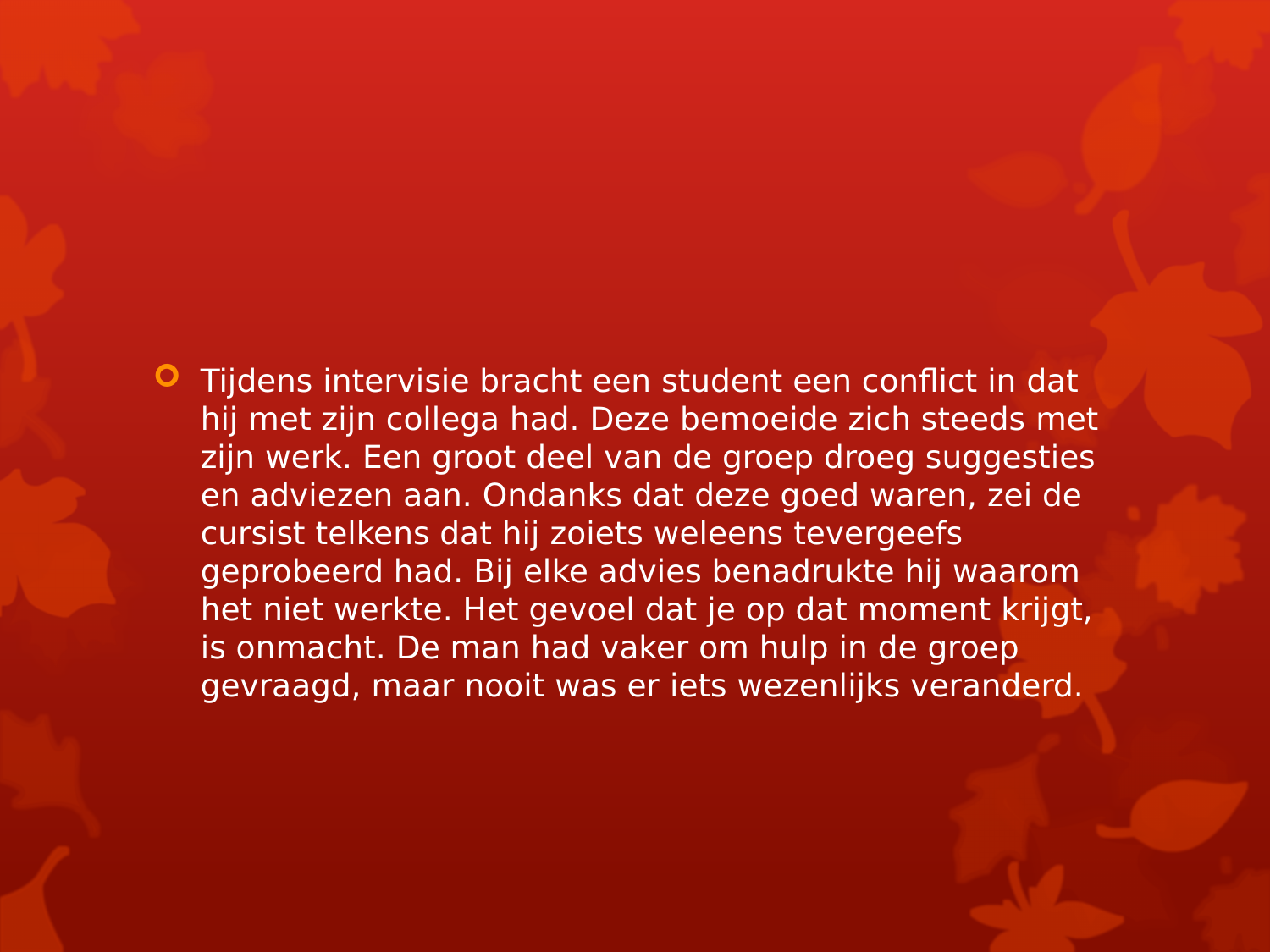

#
Tijdens intervisie bracht een student een conflict in dat hij met zijn collega had. Deze bemoeide zich steeds met zijn werk. Een groot deel van de groep droeg suggesties en adviezen aan. Ondanks dat deze goed waren, zei de cursist telkens dat hij zoiets weleens tevergeefs geprobeerd had. Bij elke advies benadrukte hij waarom het niet werkte. Het gevoel dat je op dat moment krijgt, is onmacht. De man had vaker om hulp in de groep gevraagd, maar nooit was er iets wezenlijks veranderd.